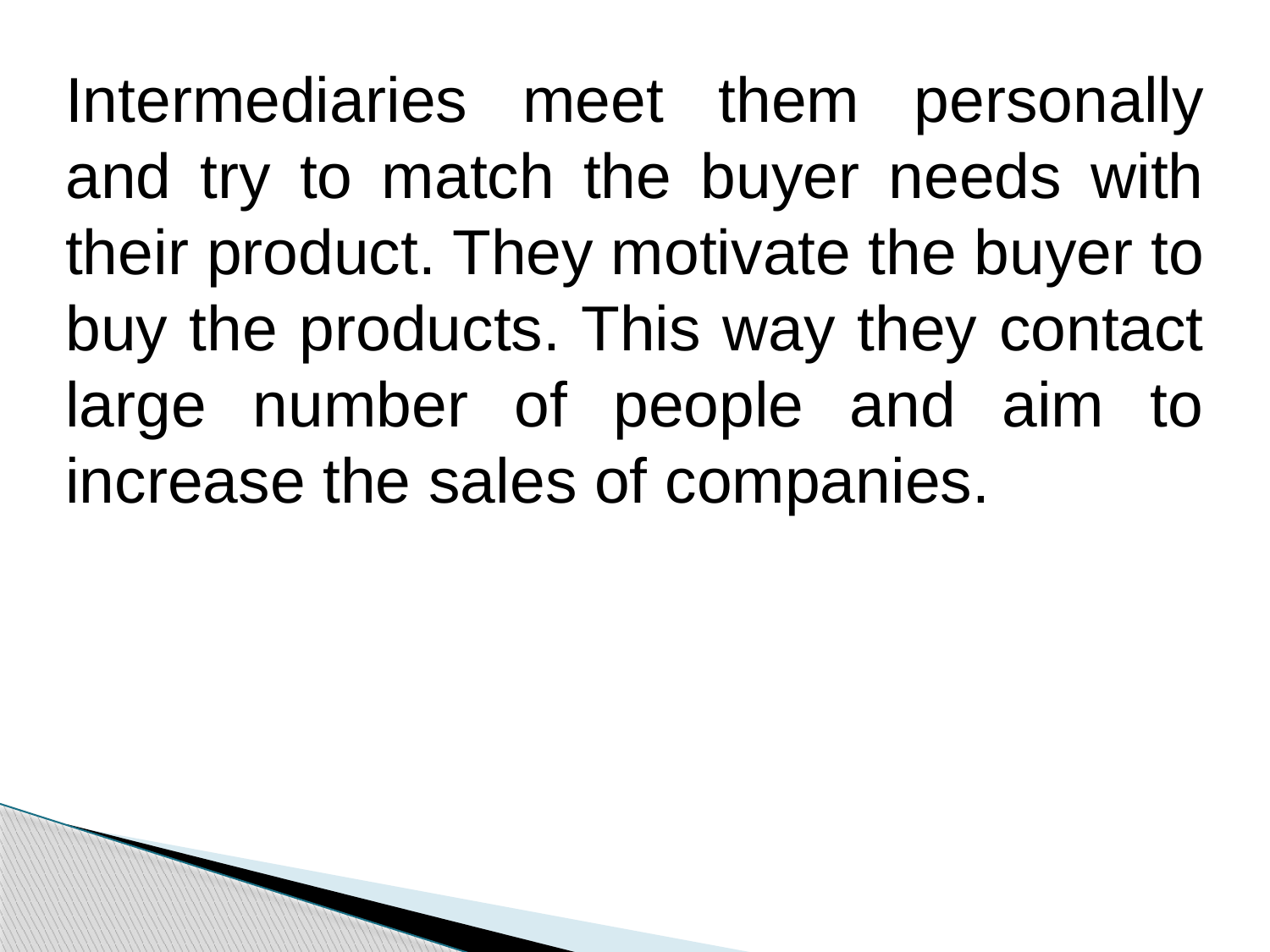

Intermediaries meet them personally and try to match the buyer needs with their product. They motivate the buyer to buy the products. This way they contact large number of people and aim to increase the sales of companies.